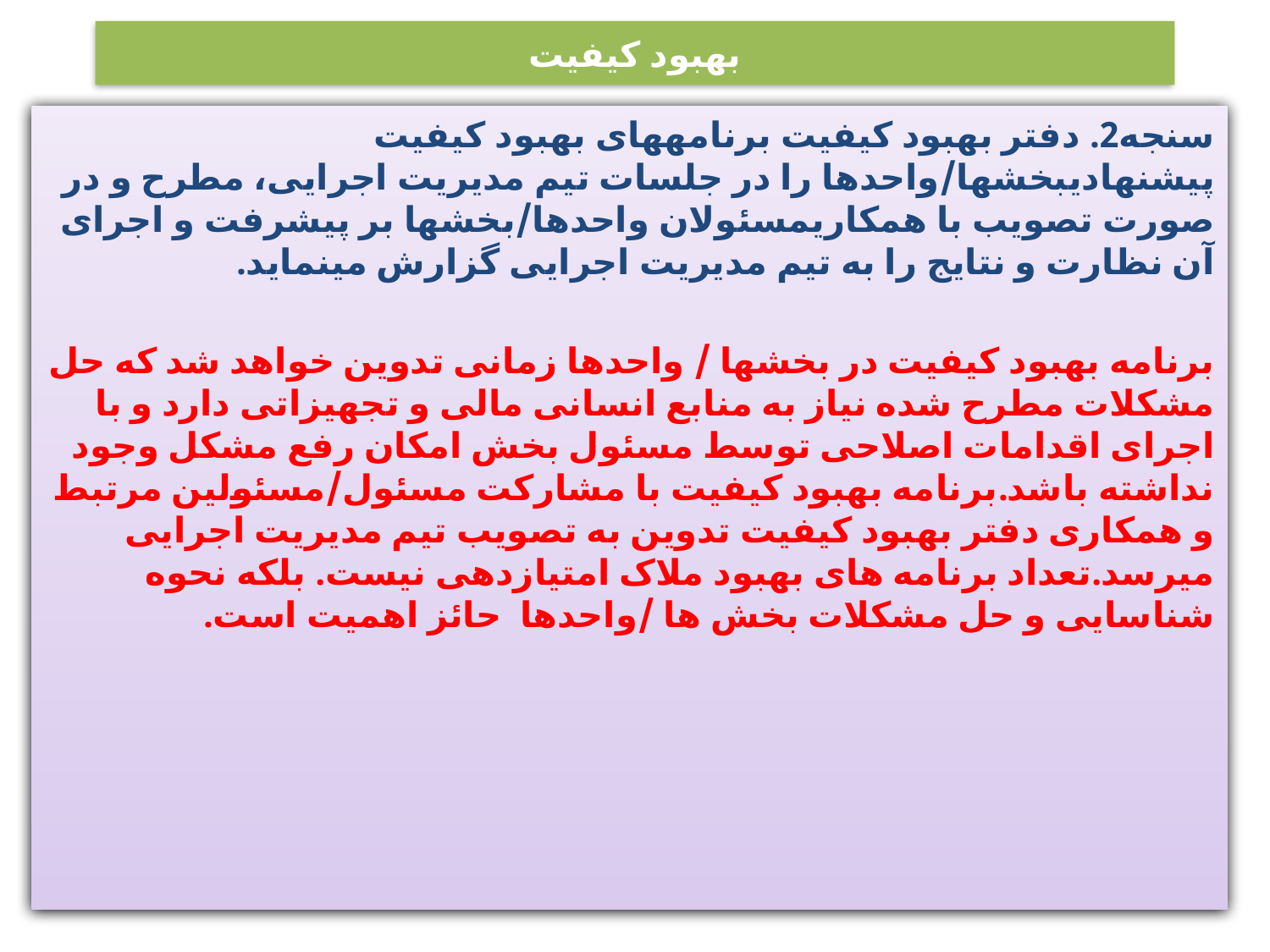

# بهبود کيفيت
سنجه2. دفتر بهبود کیفیت برنامه‏های بهبود کیفیت پیشنهادیبخش‏ها/واحدها را در جلسات تیم مدیریت اجرایی، مطرح و در صورت تصویب با همکاری‏مسئولان واحدها/بخش‏ها بر پیشرفت و اجرای آن نظارت و نتایج را به تیم مدیریت اجرایی گزارش می‏نماید.

برنامه بهبود کیفیت در بخش‏ها / واحدها زمانی تدوین خواهد شد که حل مشکلات مطرح شده نیاز به منابع انسانی مالی و تجهیزاتی دارد و با اجرای اقدامات اصلاحی توسط مسئول بخش امکان رفع مشکل وجود نداشته باشد.برنامه بهبود کیفیت با مشارکت مسئول/مسئولین مرتبط و همکاری دفتر بهبود کیفیت تدوین به تصویب تیم مدیریت اجرایی می‏رسد.تعداد برنامه های بهبود ملاک امتیازدهی نیست. بلکه نحوه شناسایی و حل مشکلات بخش ها /واحدها  حائز اهمیت است.